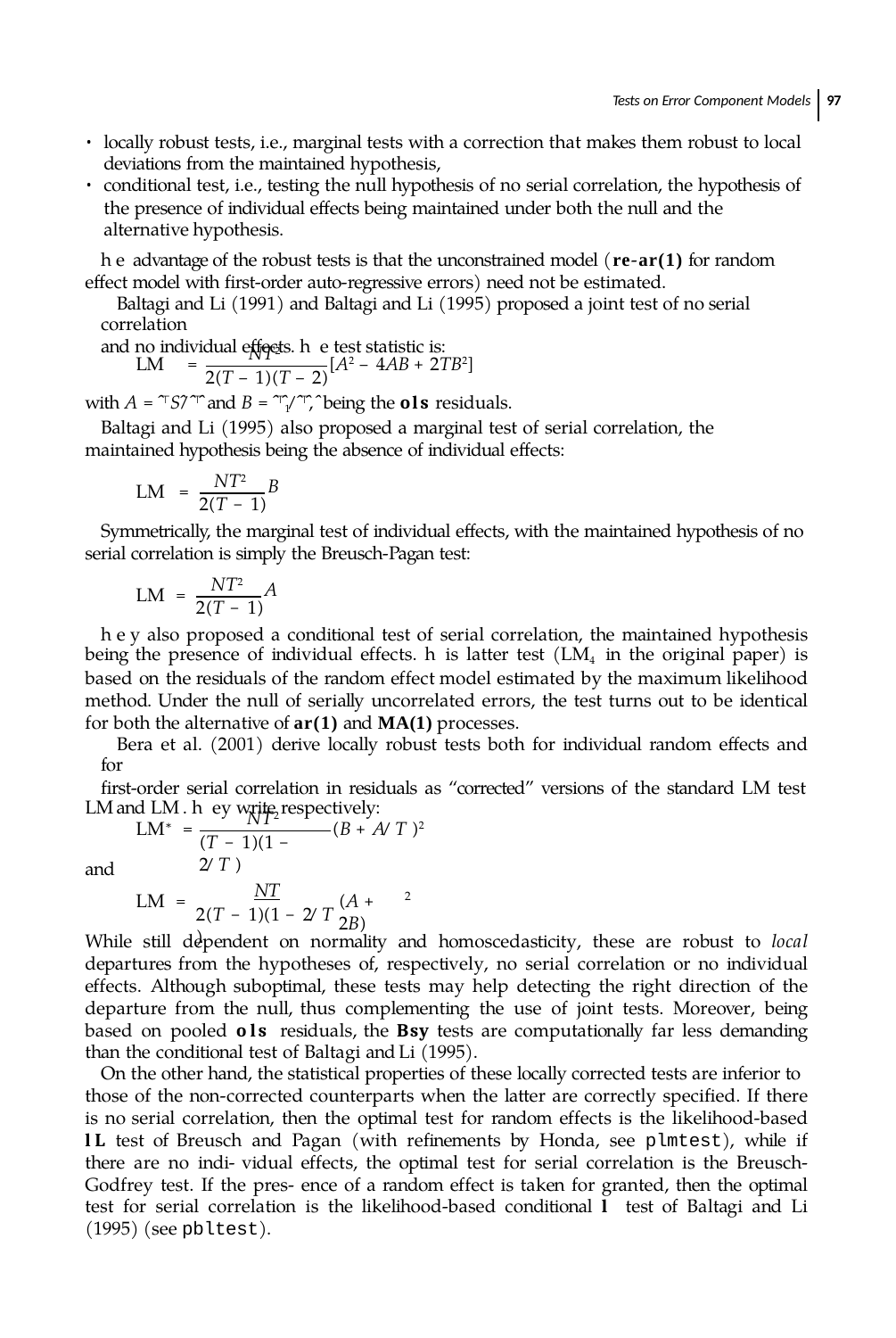

Tests on Error Component Models  97

locally robust tests, i.e., marginal tests with a correction that makes them robust to local deviations from the maintained hypothesis,
conditional test, i.e., testing the null hypothesis of no serial correlation, the hypothesis of
the presence of individual effects being maintained under both the null and the alternative hypothesis.
he advantage of the robust tests is that the unconstrained model (re-ar(1) for random effect model with ﬁrst-order auto-regressive errors) need not be estimated.
Baltagi and Li (1991) and Baltagi and Li (1995) proposed a joint test of no serial correlation
and no individual effects. he test statistic is:

NT2
LM	=
[A2 – 4AB + 2TB2]

2(T – 1)(T – 2)

with A = ̂⊤S ̂∕̂⊤̂ and B = ̂⊤̂1∕̂⊤̂, ̂ being the ols residuals.
Baltagi and Li (1995) also proposed a marginal test of serial correlation, the maintained hypothesis being the absence of individual effects:
NT2
LM =
B
2(T − 1)

Symmetrically, the marginal test of individual effects, with the maintained hypothesis of no serial correlation is simply the Breusch-Pagan test:
NT2
LM =
A
2(T − 1)

hey also proposed a conditional test of serial correlation, the maintained hypothesis being the presence of individual effects. his latter test (LM4  in the original paper) is based on the residuals of the random effect model estimated by the maximum likelihood method. Under the null of serially uncorrelated errors, the test turns out to be identical for both the alternative of ar(1) and ma(1) processes.
Bera et al. (2001) derive locally robust tests both for individual random effects and for
ﬁrst-order serial correlation in residuals as “corrected” versions of the standard LM test LM and LM . hey write respectively:
NT2
(B + A∕T )2
LM∗ =

(T − 1)(1 − 2∕T )

and
	NT
2(T − 1)(1 − 2∕T )
2
LM =
(A + 2B)

While still dependent on normality and homoscedasticity, these are robust to local departures from the hypotheses of, respectively, no serial correlation or no individual effects. Although suboptimal, these tests may help detecting the right direction of the departure from the null, thus complementing the use of joint tests. Moreover, being based on pooled ols  residuals, the bsy tests are computationally far less demanding than the conditional test of Baltagi and Li (1995).
On the other hand, the statistical properties of these locally corrected tests are inferior to
those of the non-corrected counterparts when the latter are correctly speciﬁed. If there is no serial correlation, then the optimal test for random effects is the likelihood-based lm test of Breusch and Pagan (with reﬁnements by Honda, see plmtest), while if there are no indi- vidual effects, the optimal test for serial correlation is the Breusch-Godfrey test. If the pres- ence of a random effect is taken for granted, then the optimal test for serial correlation is the likelihood-based conditional lm test of Baltagi and Li (1995) (see pbltest).